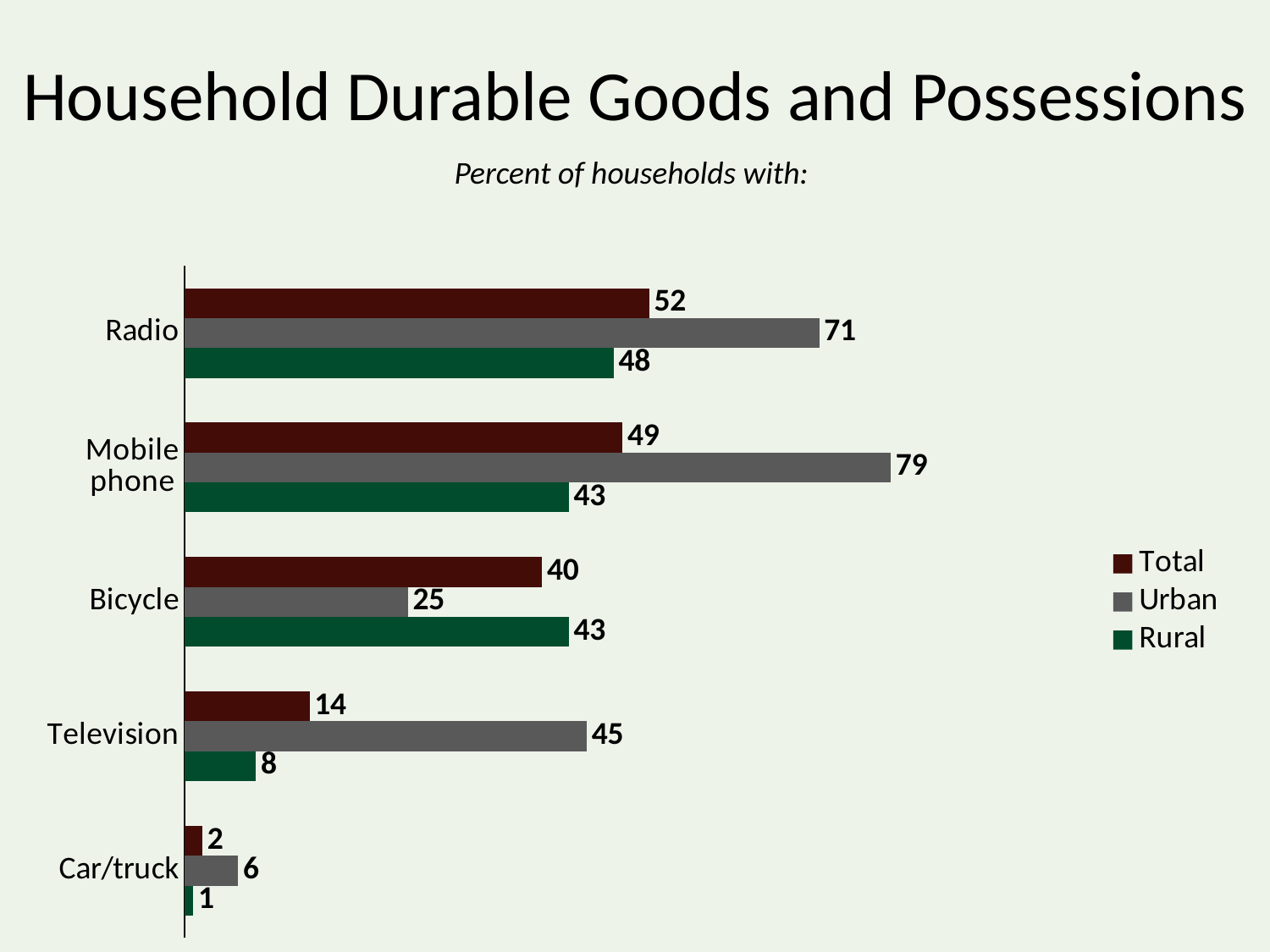

# Household Durable Goods and Possessions
Percent of households with:

### Chart

| Category | Rural | Urban | Total |
|---|---|---|---|
| Car/truck | 1.0 | 6.0 | 2.0 |
| Television | 8.0 | 45.0 | 14.0 |
| Bicycle | 43.0 | 25.0 | 40.0 |
| Mobile phone | 43.0 | 79.0 | 49.0 |
| Radio | 48.0 | 71.0 | 52.0 |